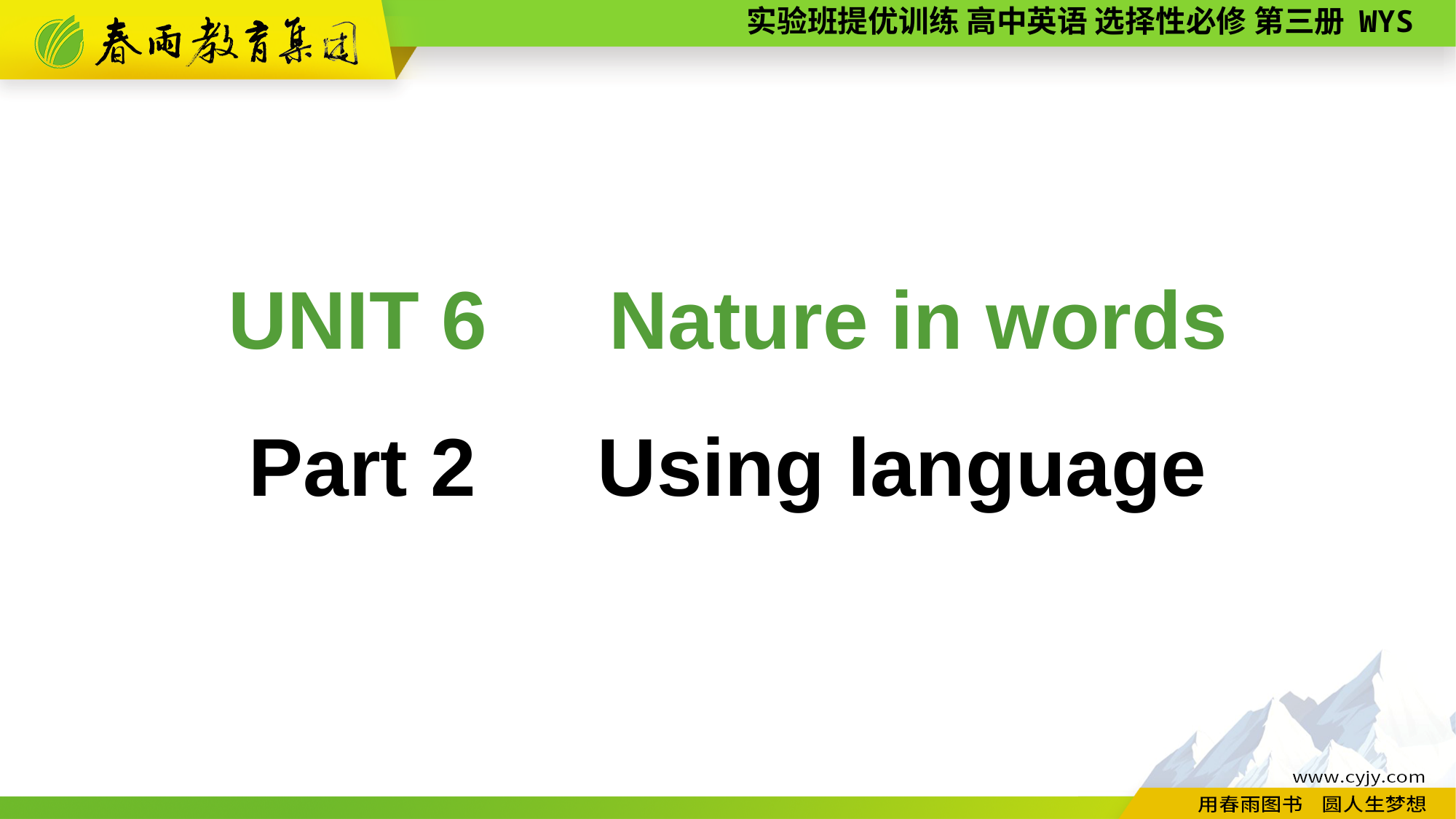

UNIT 6　Nature in words
Part 2　Using language